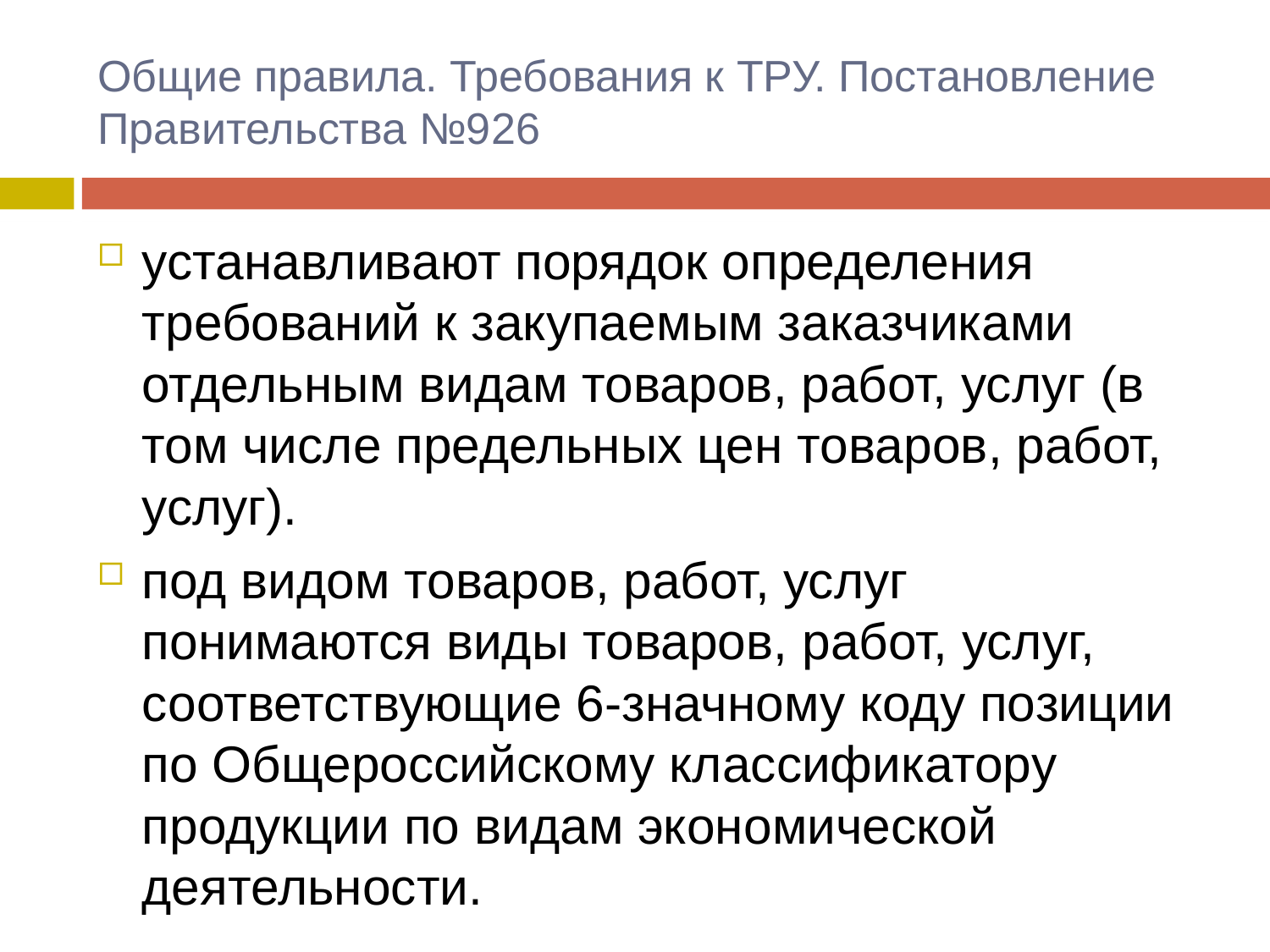

# Общие правила. Требования к ТРУ. Постановление Правительства №926
устанавливают порядок определения требований к закупаемым заказчиками отдельным видам товаров, работ, услуг (в том числе предельных цен товаров, работ, услуг).
под видом товаров, работ, услуг понимаются виды товаров, работ, услуг, соответствующие 6-значному коду позиции по Общероссийскому классификатору продукции по видам экономической деятельности.